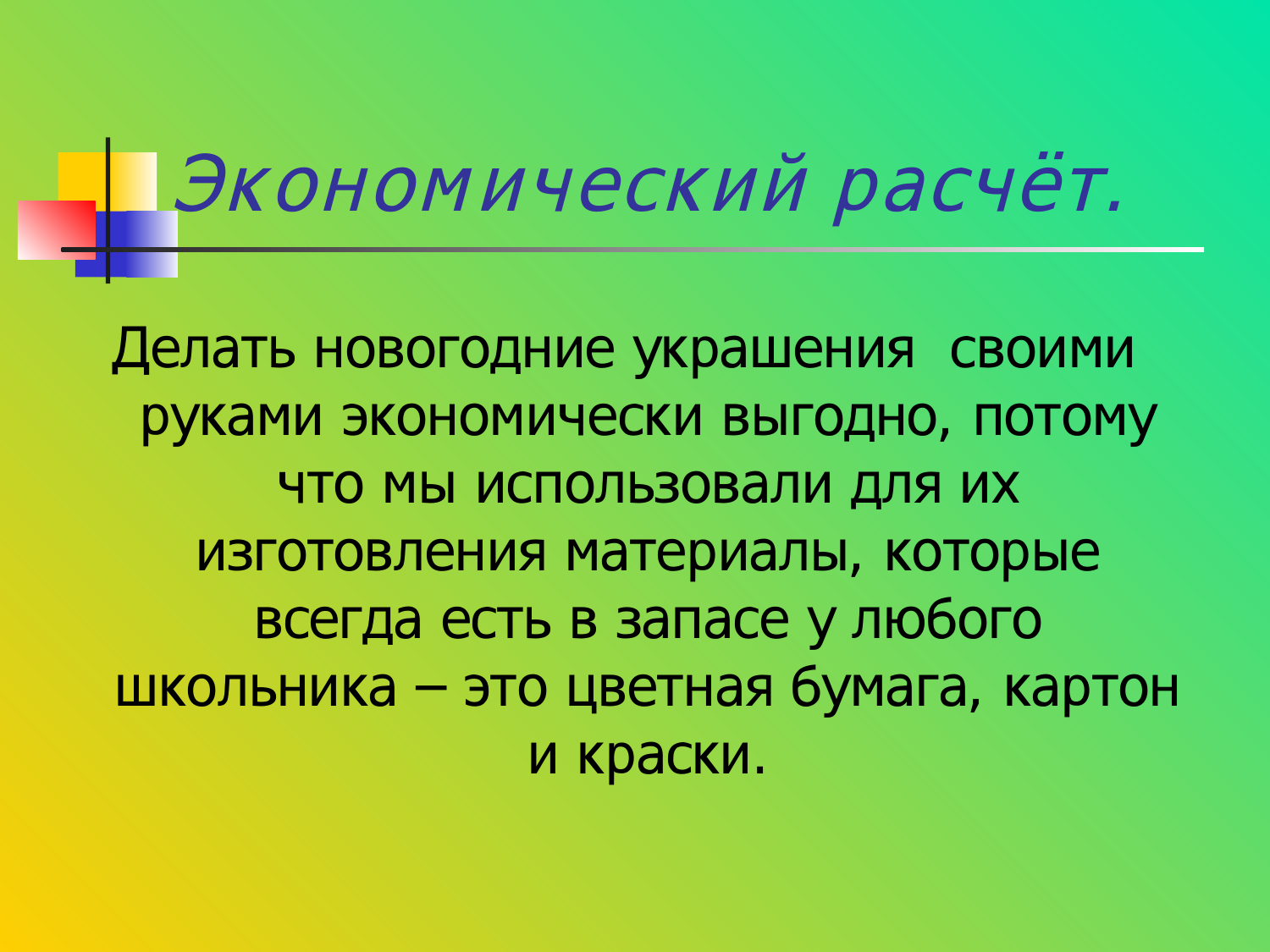

# Экономический расчёт.

Делать новогодние украшения  своими руками экономически выгодно, потому что мы использовали для их изготовления материалы, которые всегда есть в запасе у любого школьника – это цветная бумага, картон и краски.